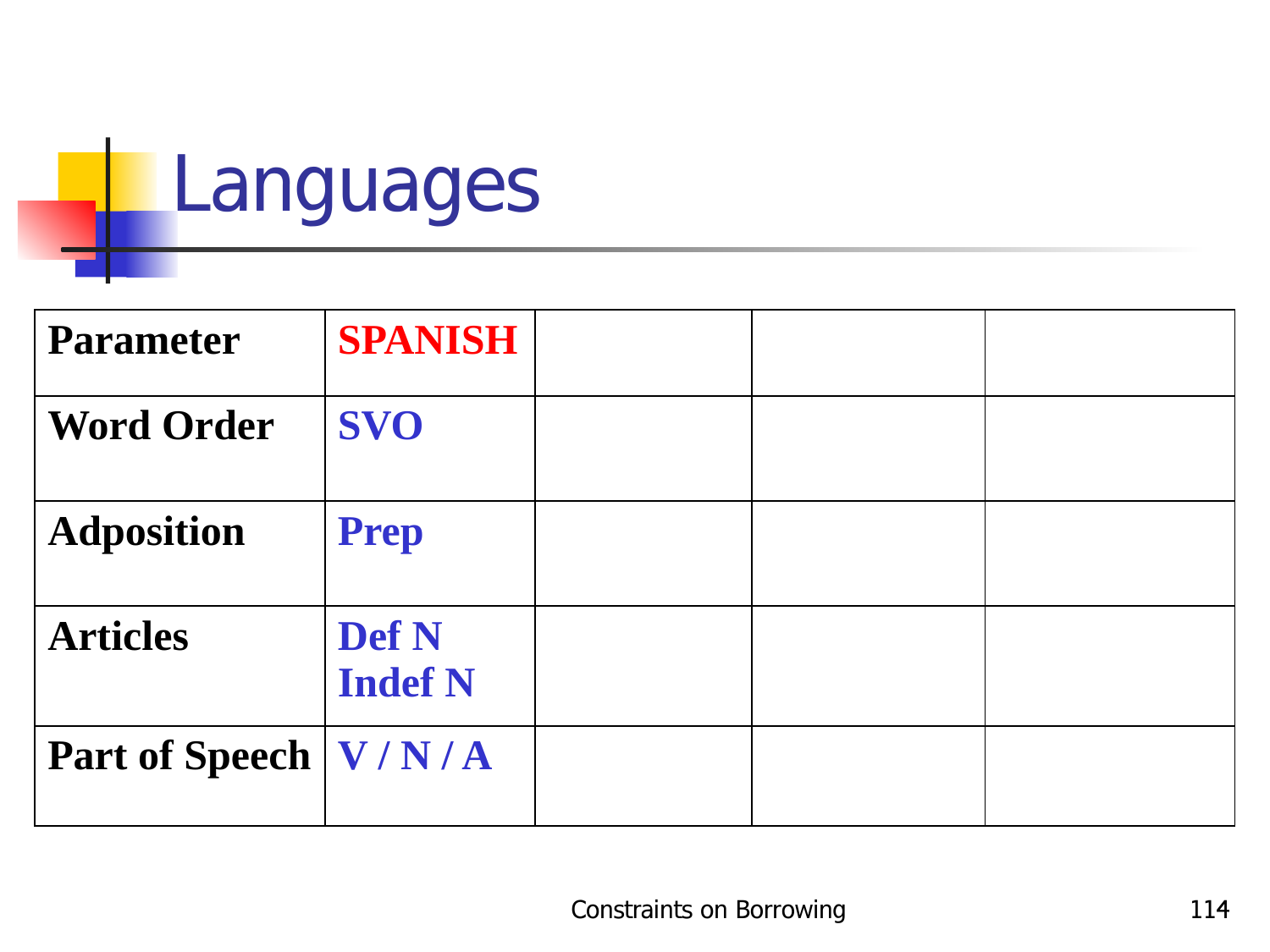

# Languages
| Parameter | SPANISH |  |  |  |
| --- | --- | --- | --- | --- |
| Word Order | SVO |  |  |  |
| Adposition | Prep |  |  |  |
| Articles | Def N Indef N |  |  |  |
| Part of Speech | V / N / A |  |  |  |

Constraints on Borrowing
114